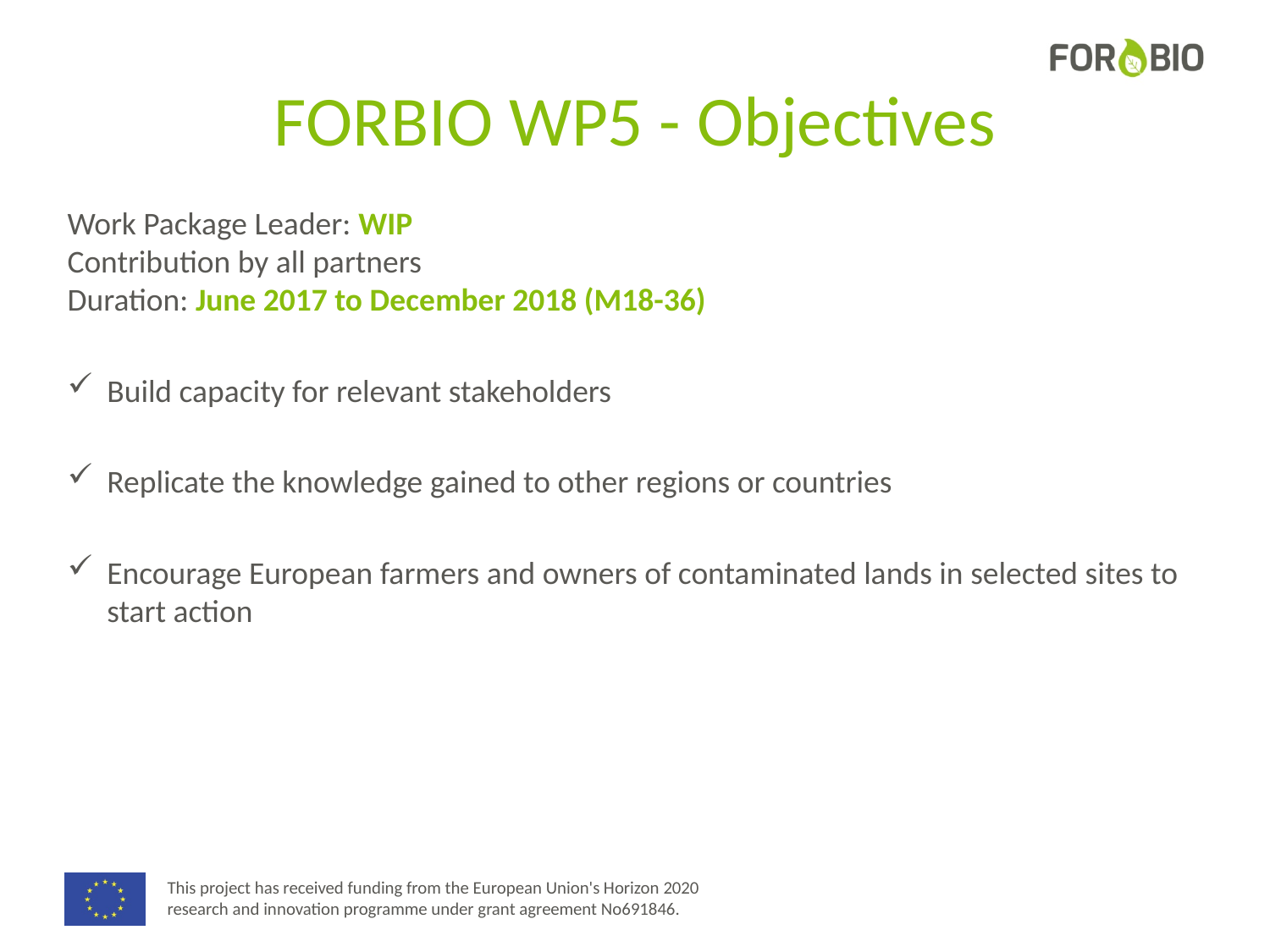

# FORBIO WP5 - Objectives
Work Package Leader: WIP
Contribution by all partners
Duration: June 2017 to December 2018 (M18-36)
Build capacity for relevant stakeholders
Replicate the knowledge gained to other regions or countries
Encourage European farmers and owners of contaminated lands in selected sites to start action